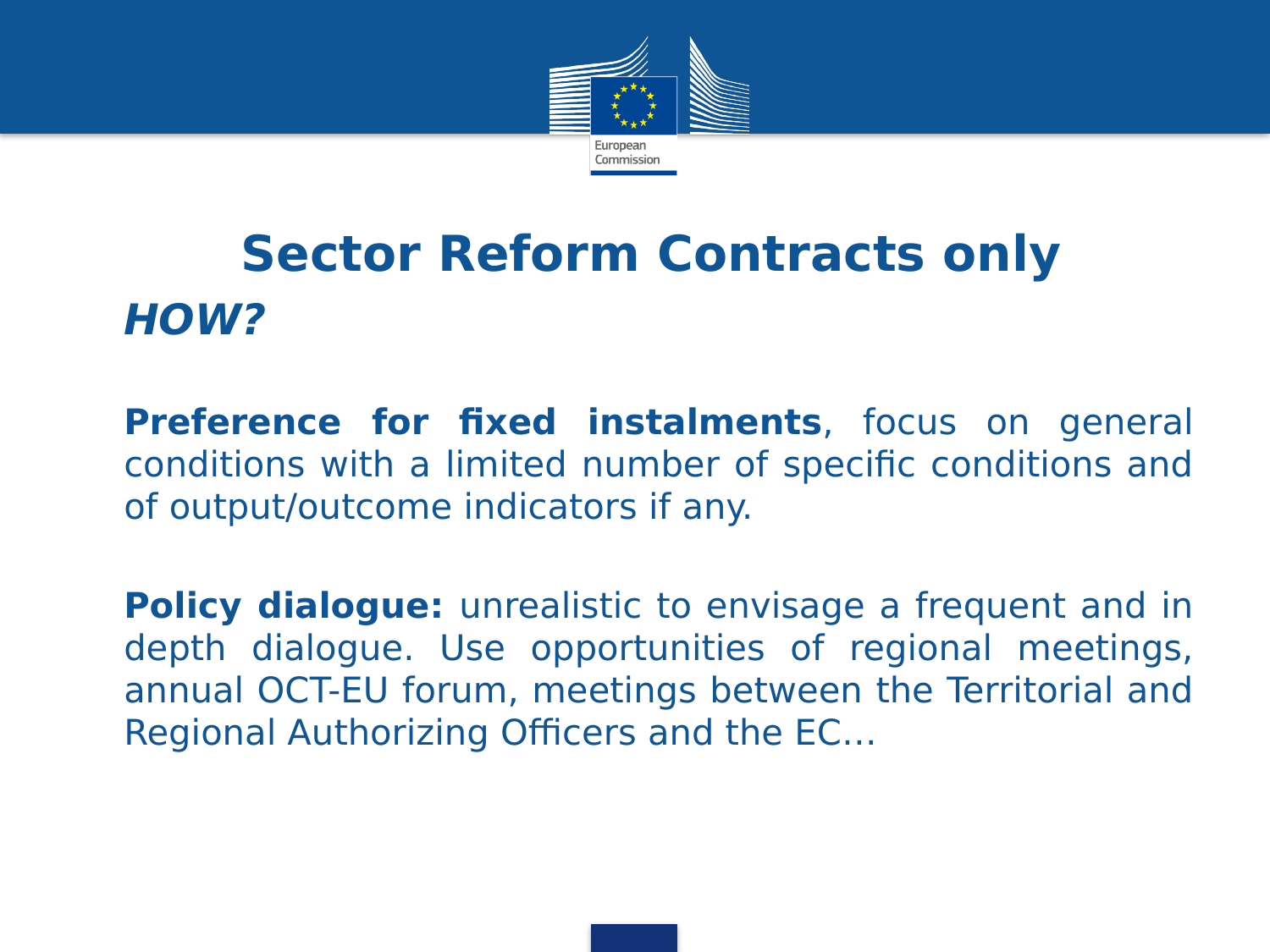

# Sector Reform Contracts only
HOW?

Preference for fixed instalments, focus on general conditions with a limited number of specific conditions and of output/outcome indicators if any.

Policy dialogue: unrealistic to envisage a frequent and in depth dialogue. Use opportunities of regional meetings, annual OCT-EU forum, meetings between the Territorial and Regional Authorizing Officers and the EC…